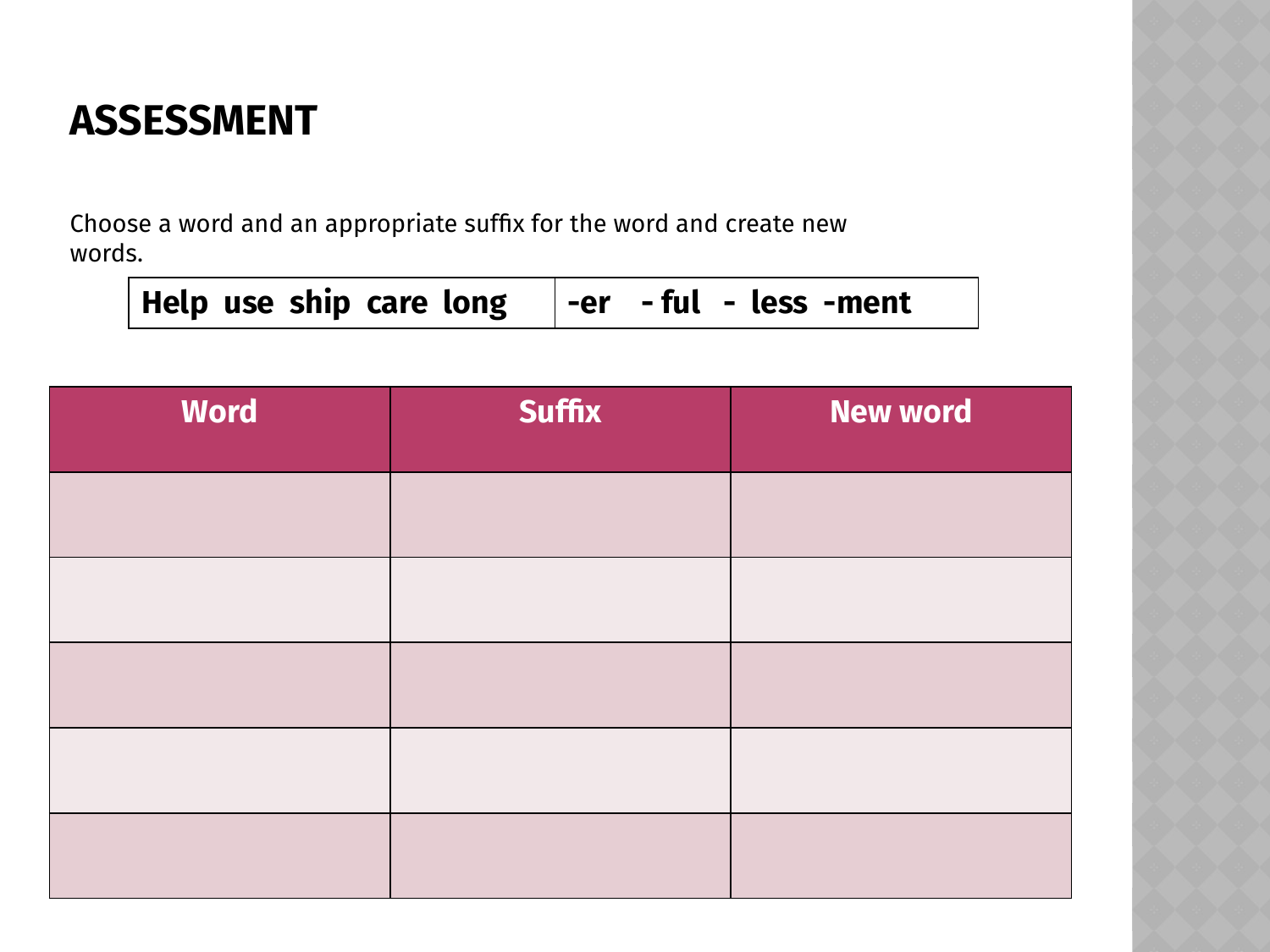

# Assessment
Choose a word and an appropriate suffix for the word and create new words.

| Help use ship care long | -er - ful - less -ment |
| --- | --- |
| Word | Suffix | New word |
| --- | --- | --- |
|  |  |  |
|  |  |  |
|  |  |  |
|  |  |  |
|  |  |  |